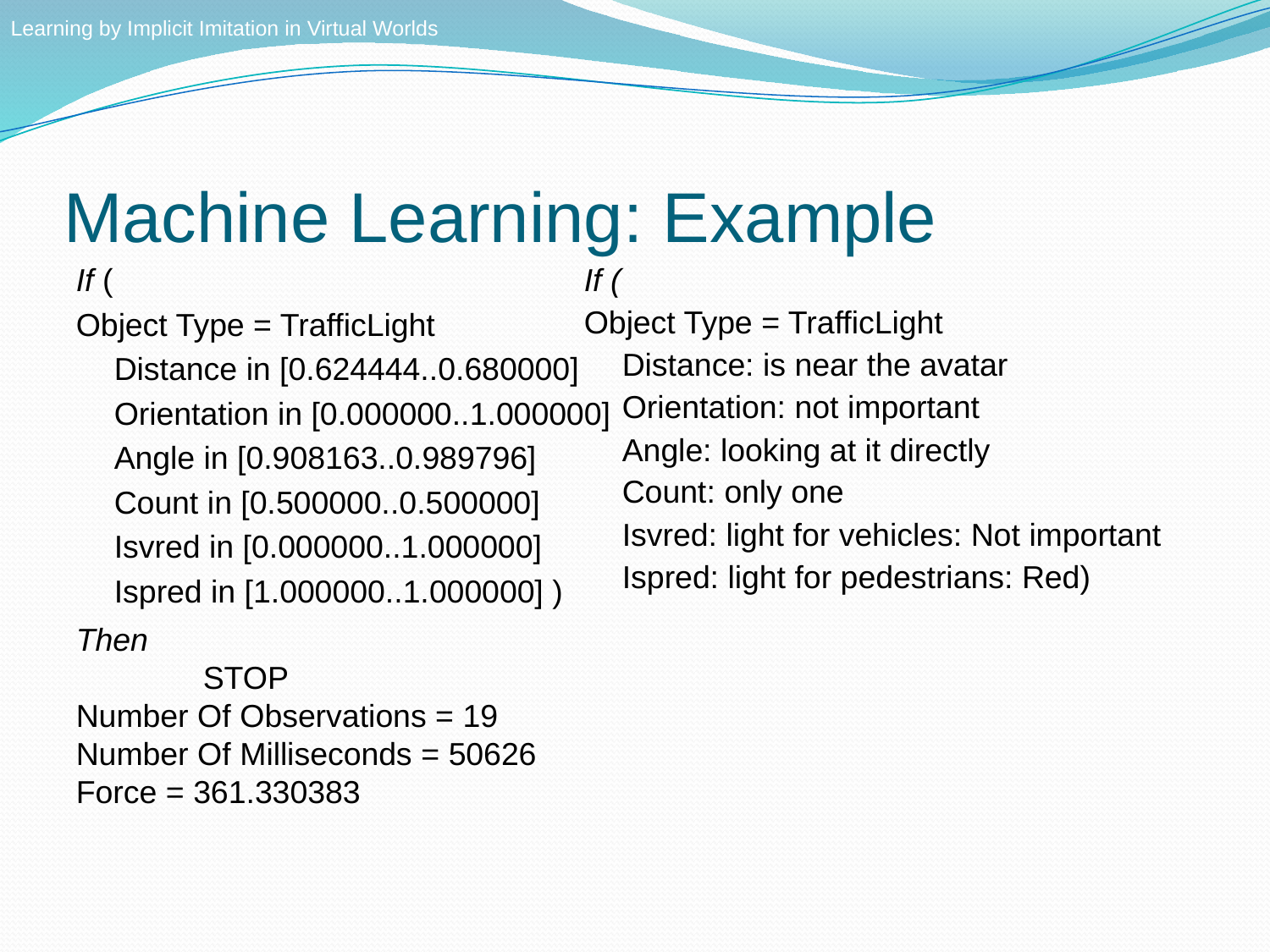

Learning by Implicit Imitation in Virtual Worlds
# Machine Learning: Example
If (
Object Type = TrafficLight
	Distance in [0.624444..0.680000]
	Orientation in [0.000000..1.000000]
	Angle in [0.908163..0.989796]
	Count in [0.500000..0.500000]
	Isvred in [0.000000..1.000000]
	Ispred in [1.000000..1.000000] )
If (
Object Type = TrafficLight
	Distance: is near the avatar
	Orientation: not important
	Angle: looking at it directly
	Count: only one
	Isvred: light for vehicles: Not important
	Ispred: light for pedestrians: Red)
Then
	STOP
Number Of Observations = 19
Number Of Milliseconds = 50626
Force = 361.330383